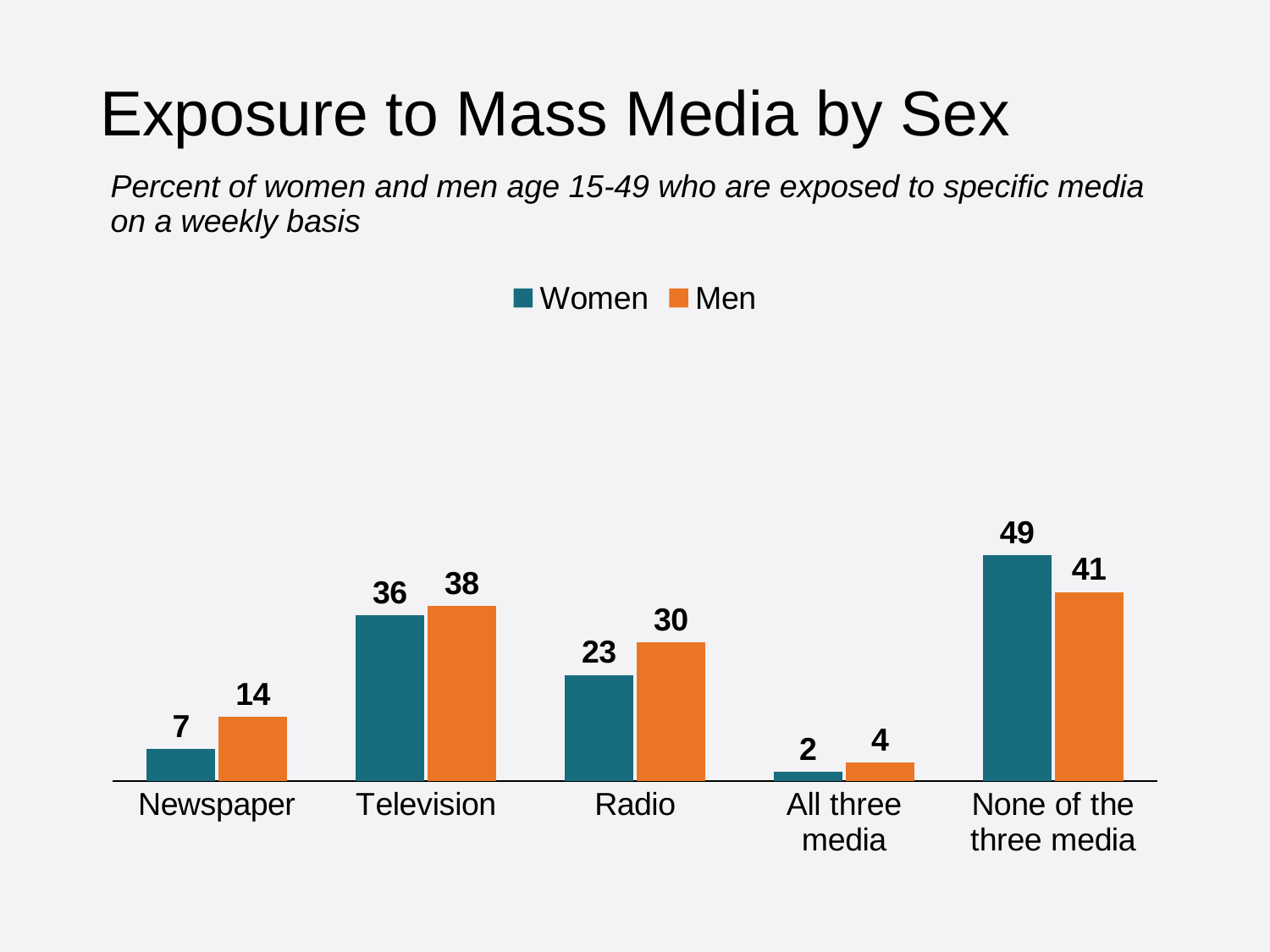

# Exposure to Mass Media by Sex
Percent of women and men age 15-49 who are exposed to specific media on a weekly basis

### Chart

| Category | Women | Men |
|---|---|---|
| Newspaper | 7.0 | 14.0 |
| Television | 36.0 | 38.0 |
| Radio | 23.0 | 30.0 |
| All three media | 2.0 | 4.0 |
| None of the three media | 49.0 | 41.0 |